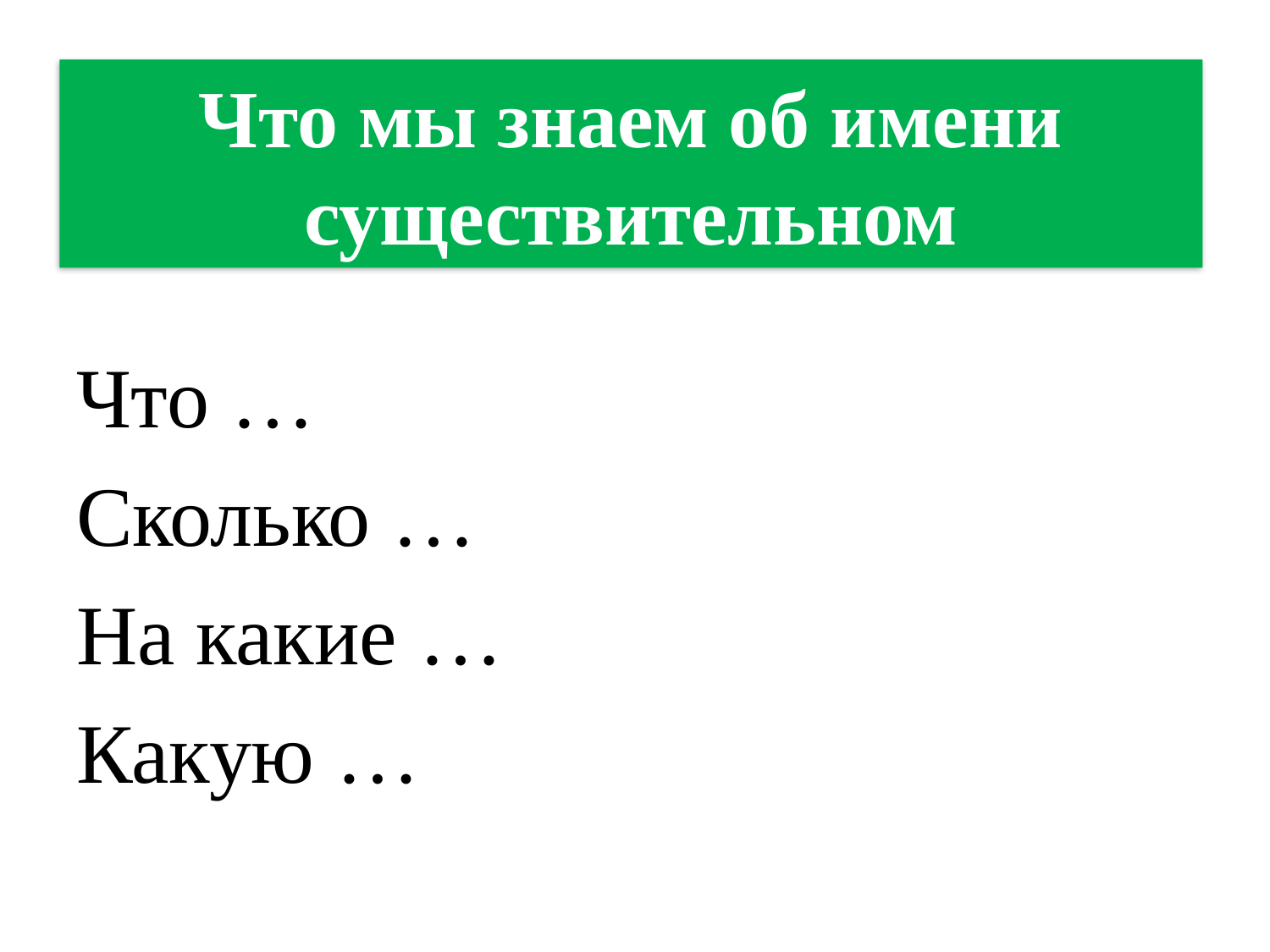

# Что мы знаем об имени существительном
Что …
Сколько …
На какие …
Какую …